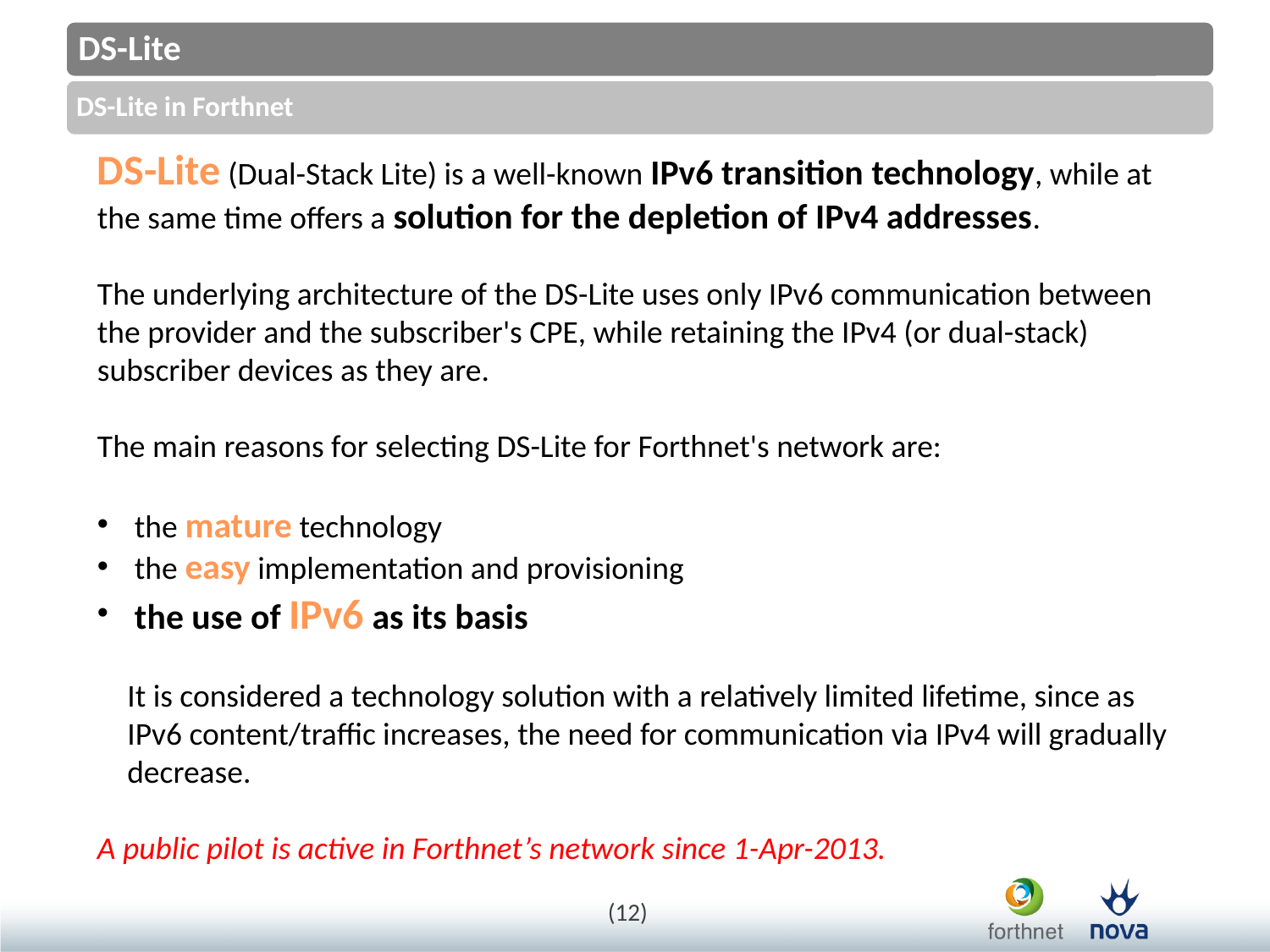

DS-Lite
DS-Lite in Forthnet
DS-Lite (Dual-Stack Lite) is a well-known IPv6 transition technology, while at the same time offers a solution for the depletion of IPv4 addresses.

The underlying architecture of the DS-Lite uses only IPv6 communication between the provider and the subscriber's CPE, while retaining the IPv4 (or dual-stack) subscriber devices as they are.

The main reasons for selecting DS-Lite for Forthnet's network are:

 the mature technology
 the easy implementation and provisioning
 the use of IPv6 as its basis
It is considered a technology solution with a relatively limited lifetime, since as IPv6 content/traffic increases, the need for communication via IPv4 will gradually decrease.

A public pilot is active in Forthnet’s network since 1-Apr-2013.
(12)